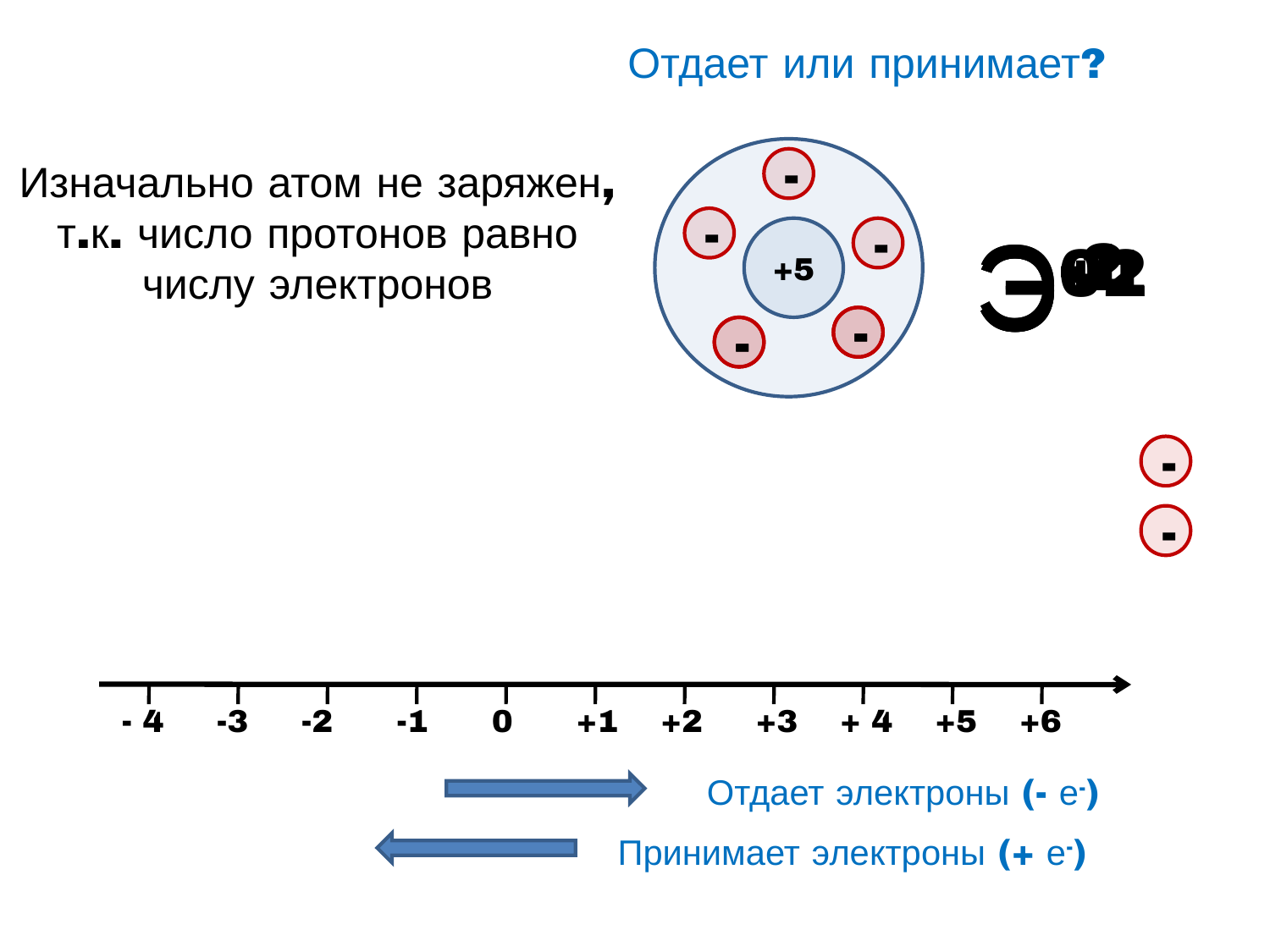

Отдает или принимает?

Изначально атом не заряжен, т.к. число протонов равно числу электронов
-
Э-2
Э-1
-
Э+1
Э+2
Э0
+5
-
-
-
-
-
-
-

- 4     -3     -2      -1      0      +1    +2     +3    + 4    +5    +6
Отдает электроны (- е-)

Принимает электроны (+ е-)